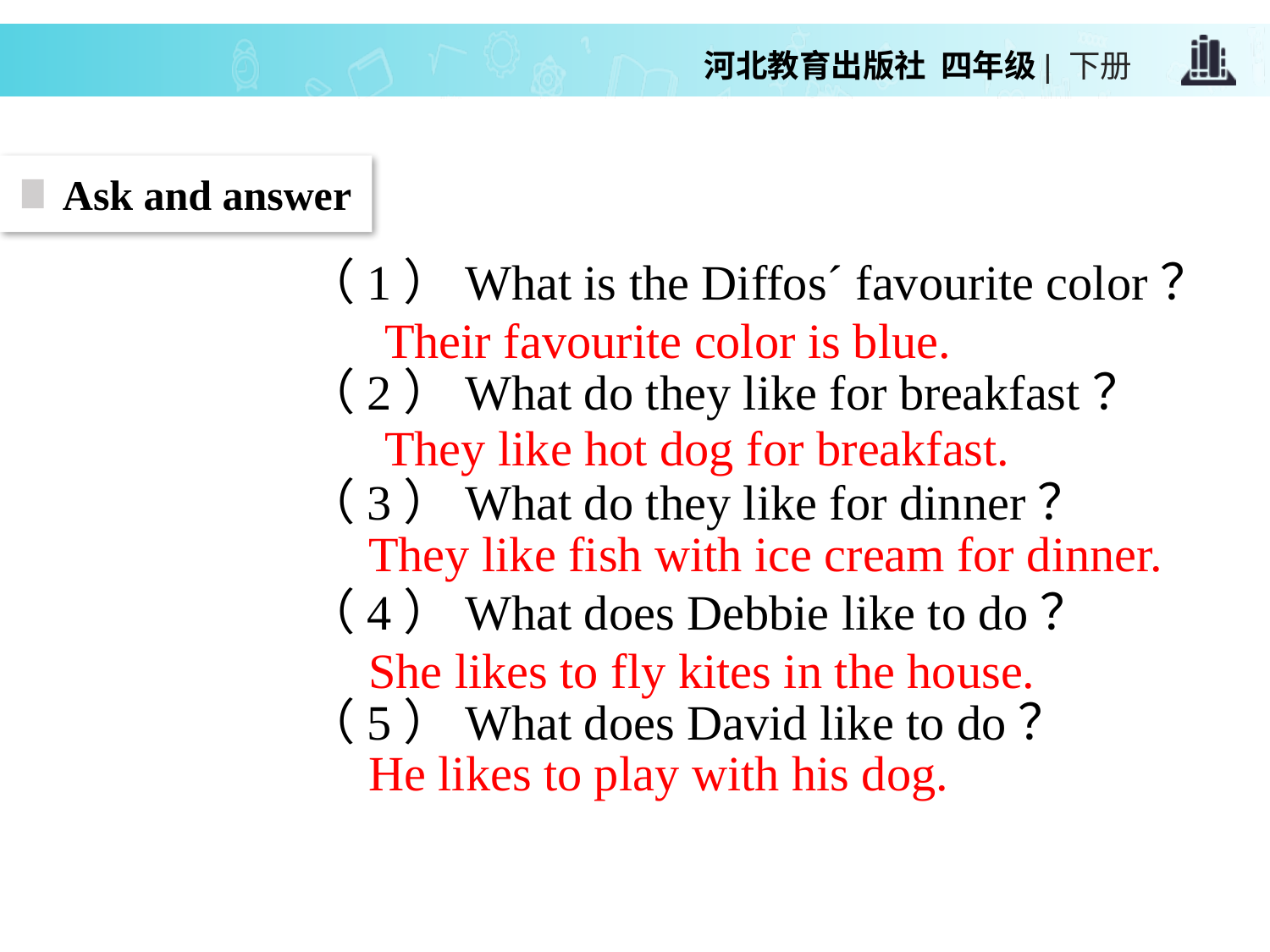

Ask and answer

（1）What is the Diffos´ favourite color？

（2）What do they like for breakfast？

（3）What do they like for dinner？

（4）What does Debbie like to do？

（5）What does David like to do？
Their favourite color is blue.
They like hot dog for breakfast.
They like fish with ice cream for dinner.
She likes to fly kites in the house.
He likes to play with his dog.